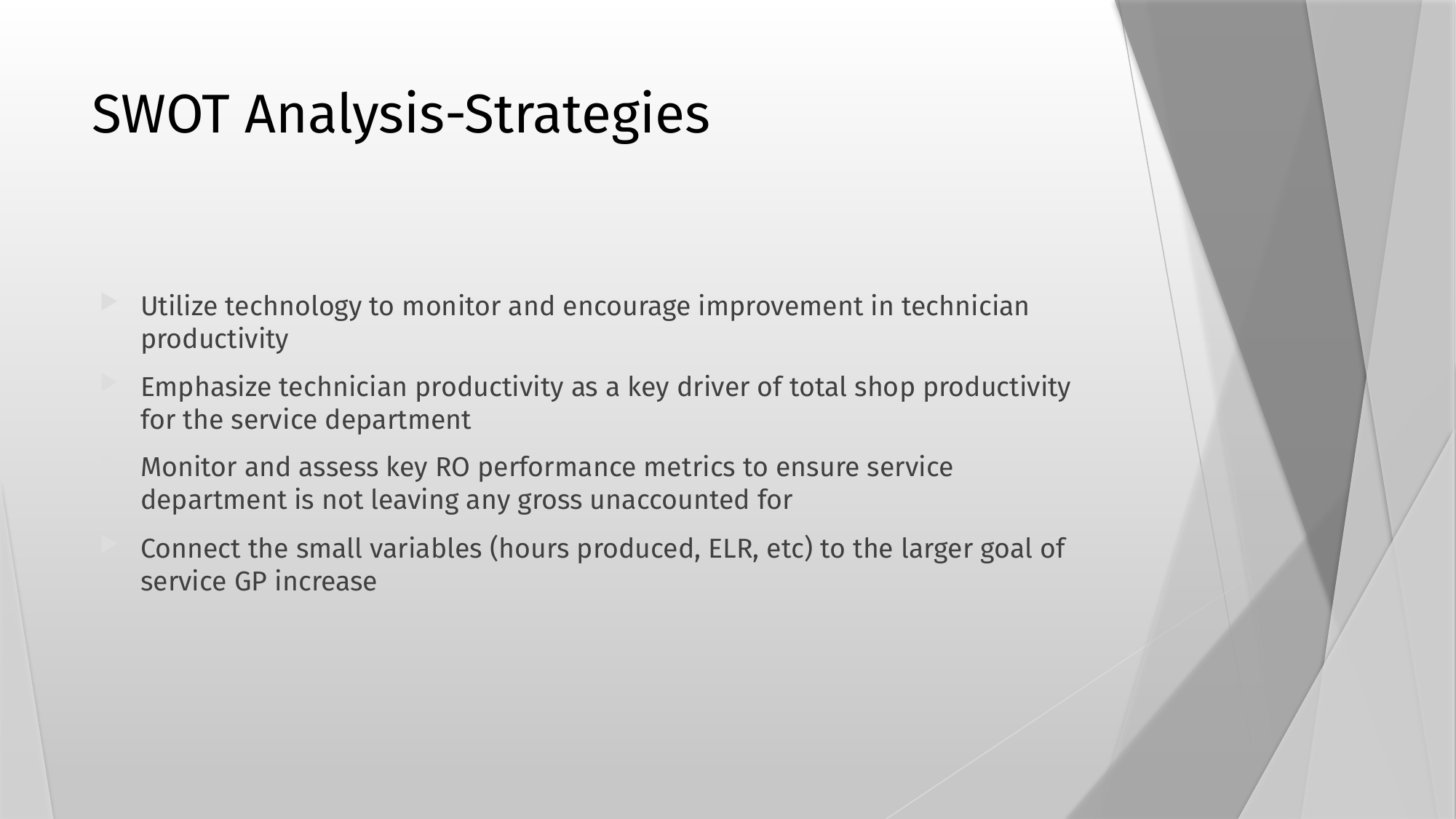

# SWOT Analysis-Strategies
Utilize technology to monitor and encourage improvement in technician productivity
Emphasize technician productivity as a key driver of total shop productivity for the service department
Monitor and assess key RO performance metrics to ensure service department is not leaving any gross unaccounted for
Connect the small variables (hours produced, ELR, etc) to the larger goal of service GP increase